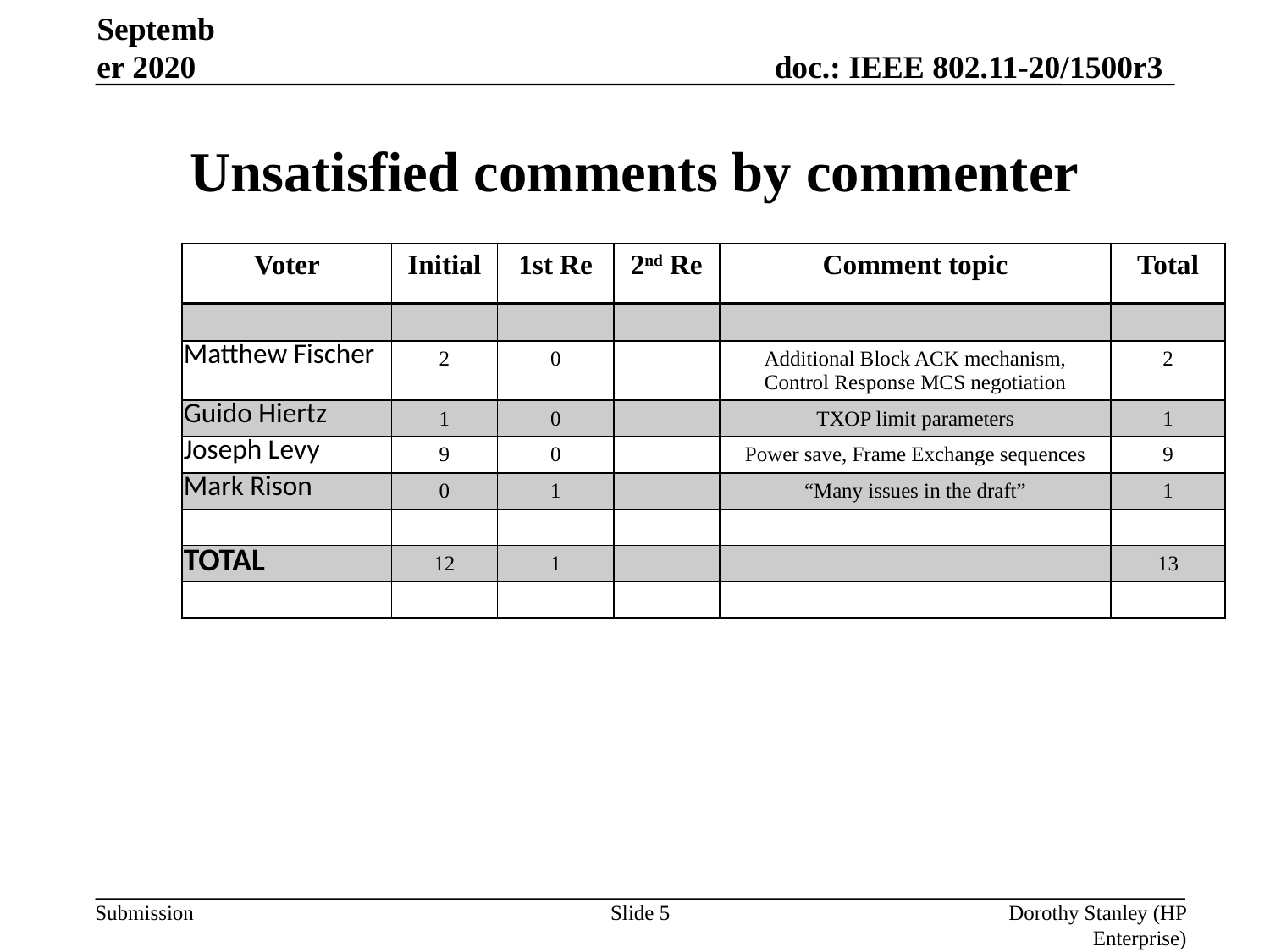

September 2020
# Unsatisfied comments by commenter
| Voter | Initial | 1st Re | 2nd Re | Comment topic | Total |
| --- | --- | --- | --- | --- | --- |
|  |  |  |  |  |  |
| Matthew Fischer | 2 | 0 |  | Additional Block ACK mechanism, Control Response MCS negotiation | 2 |
| Guido Hiertz | 1 | 0 |  | TXOP limit parameters | 1 |
| Joseph Levy | 9 | 0 |  | Power save, Frame Exchange sequences | 9 |
| Mark Rison | 0 | 1 |  | “Many issues in the draft” | 1 |
|  |  |  |  |  |  |
| TOTAL | 12 | 1 |  |  | 13 |
|  |  |  |  |  |  |
Slide 5
Dorothy Stanley (HP Enterprise)